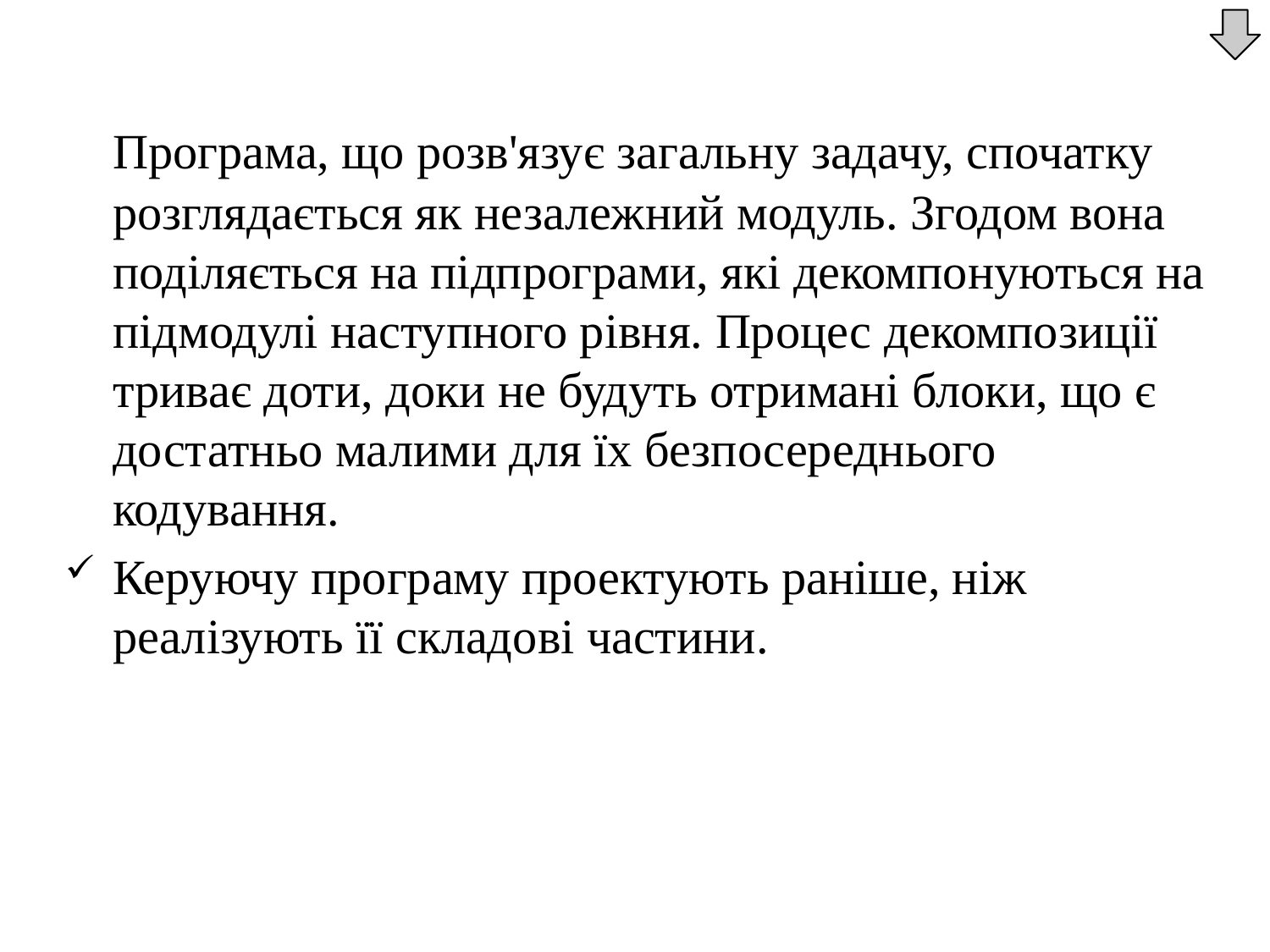

Програма, що розв'язує загальну задачу, спочатку розглядається як незалежний модуль. Згодом вона поділяється на підпрограми, які декомпонуються на підмодулі наступного рівня. Процес декомпозиції триває доти, доки не будуть отримані блоки, що є достатньо малими для їх безпосереднього кодування.
Керуючу програму проектують раніше, ніж реалізують її складові частини.